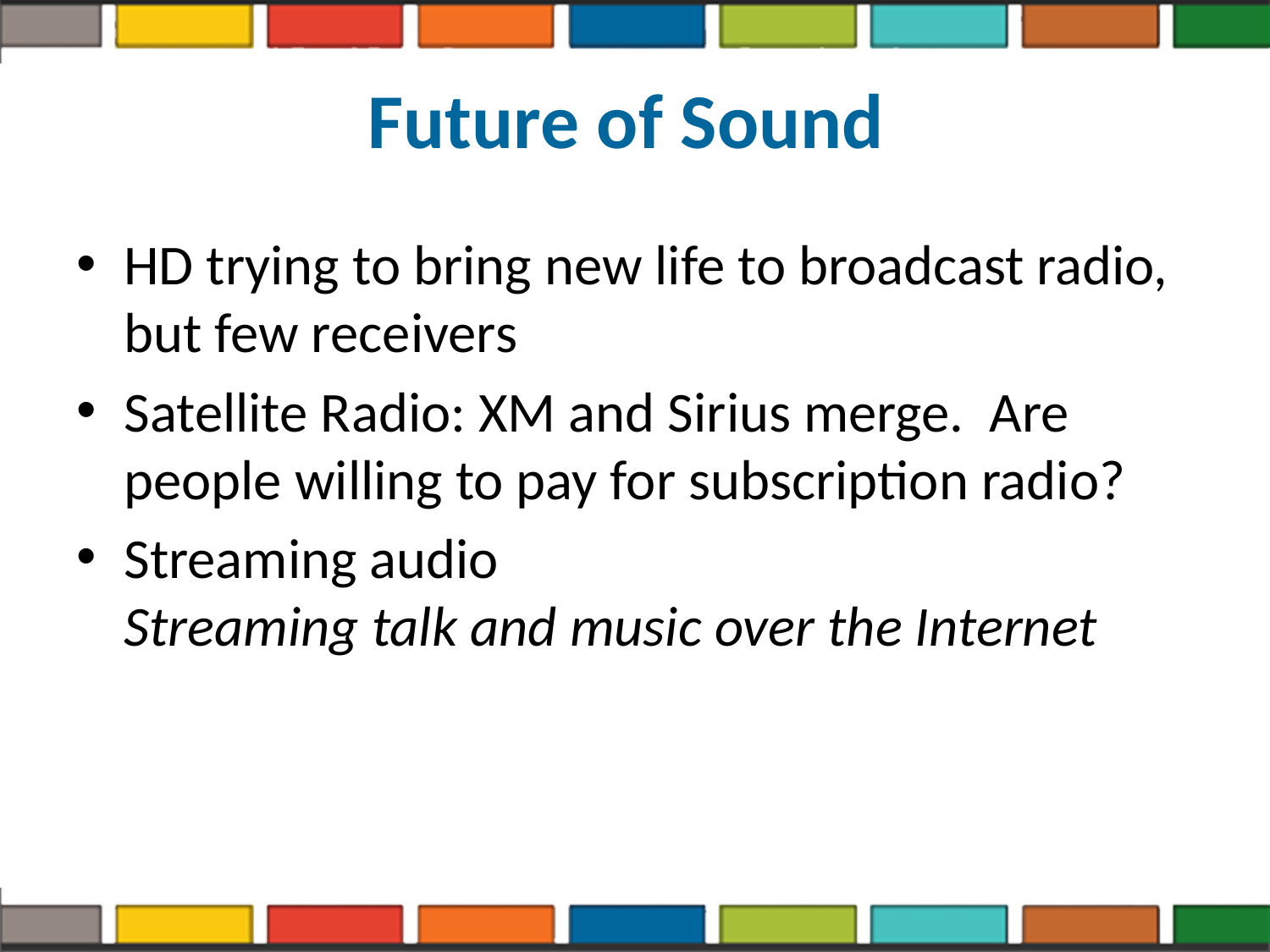

# Future of Sound
HD trying to bring new life to broadcast radio, but few receivers
Satellite Radio: XM and Sirius merge.  Are people willing to pay for subscription radio?
Streaming audio
Streaming talk and music over the Internet